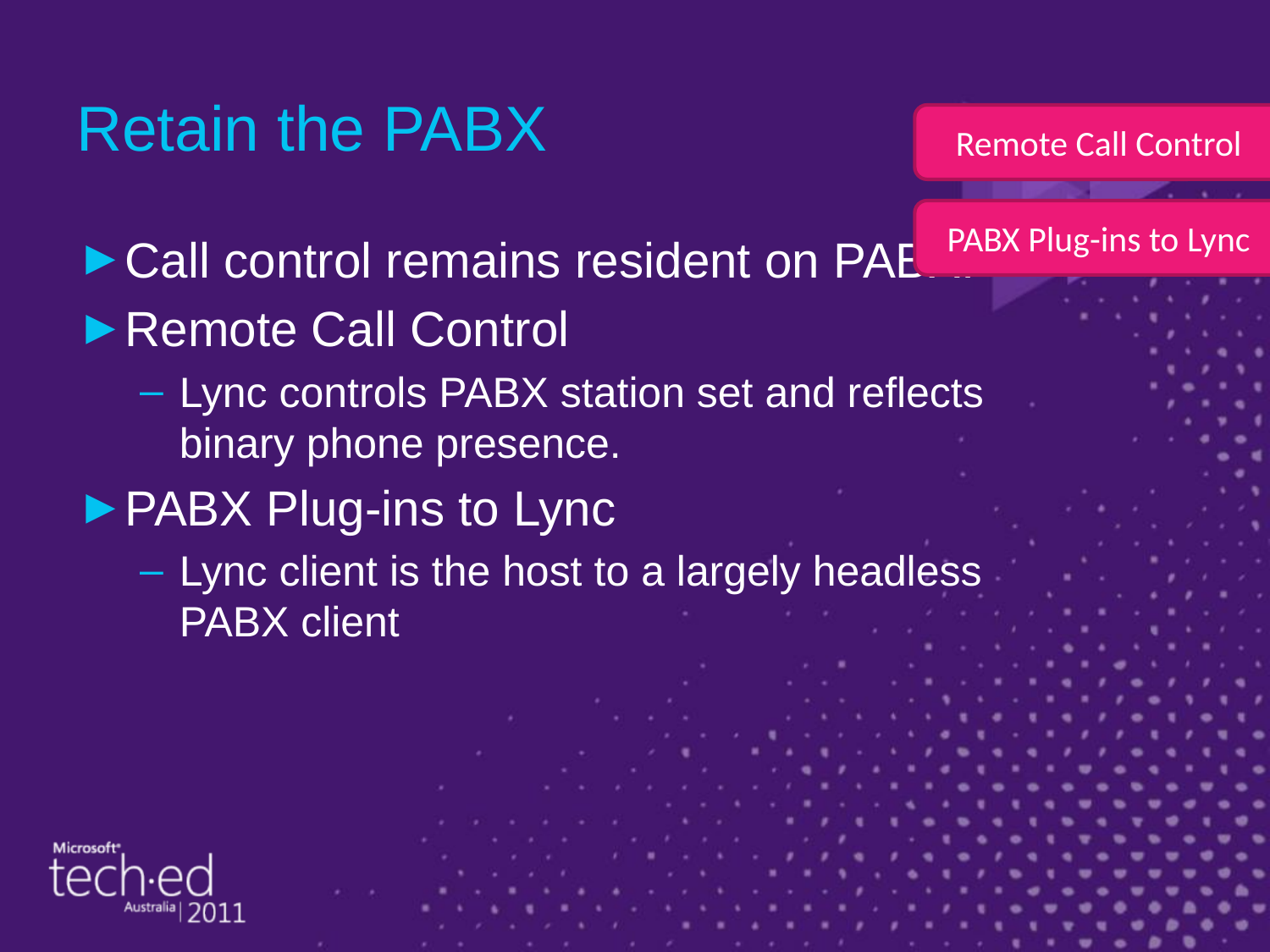

# Retain the PABX
Remote Call Control
PABX Plug-ins to Lync
Call control remains resident on PABX.
Remote Call Control
Lync controls PABX station set and reflects binary phone presence.
PABX Plug-ins to Lync
Lync client is the host to a largely headless PABX client